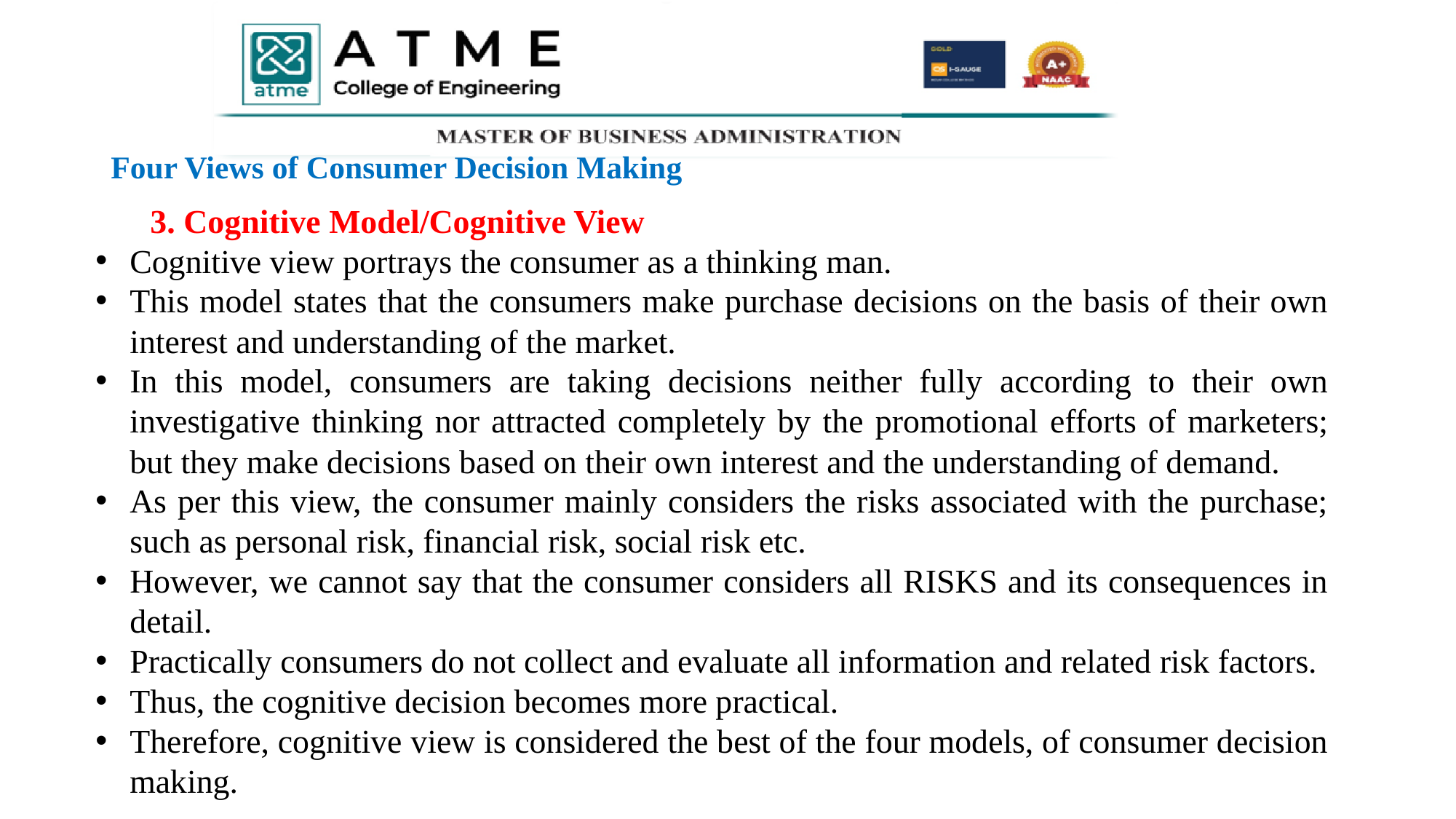

# Four Views of Consumer Decision Making
3. Cognitive Model/Cognitive View
Cognitive view portrays the consumer as a thinking man.
This model states that the consumers make purchase decisions on the basis of their own interest and understanding of the market.
In this model, consumers are taking decisions neither fully according to their own investigative thinking nor attracted completely by the promotional efforts of marketers; but they make decisions based on their own interest and the understanding of demand.
As per this view, the consumer mainly considers the risks associated with the purchase; such as personal risk, financial risk, social risk etc.
However, we cannot say that the consumer considers all RISKS and its consequences in detail.
Practically consumers do not collect and evaluate all information and related risk factors.
Thus, the cognitive decision becomes more practical.
Therefore, cognitive view is considered the best of the four models, of consumer decision making.